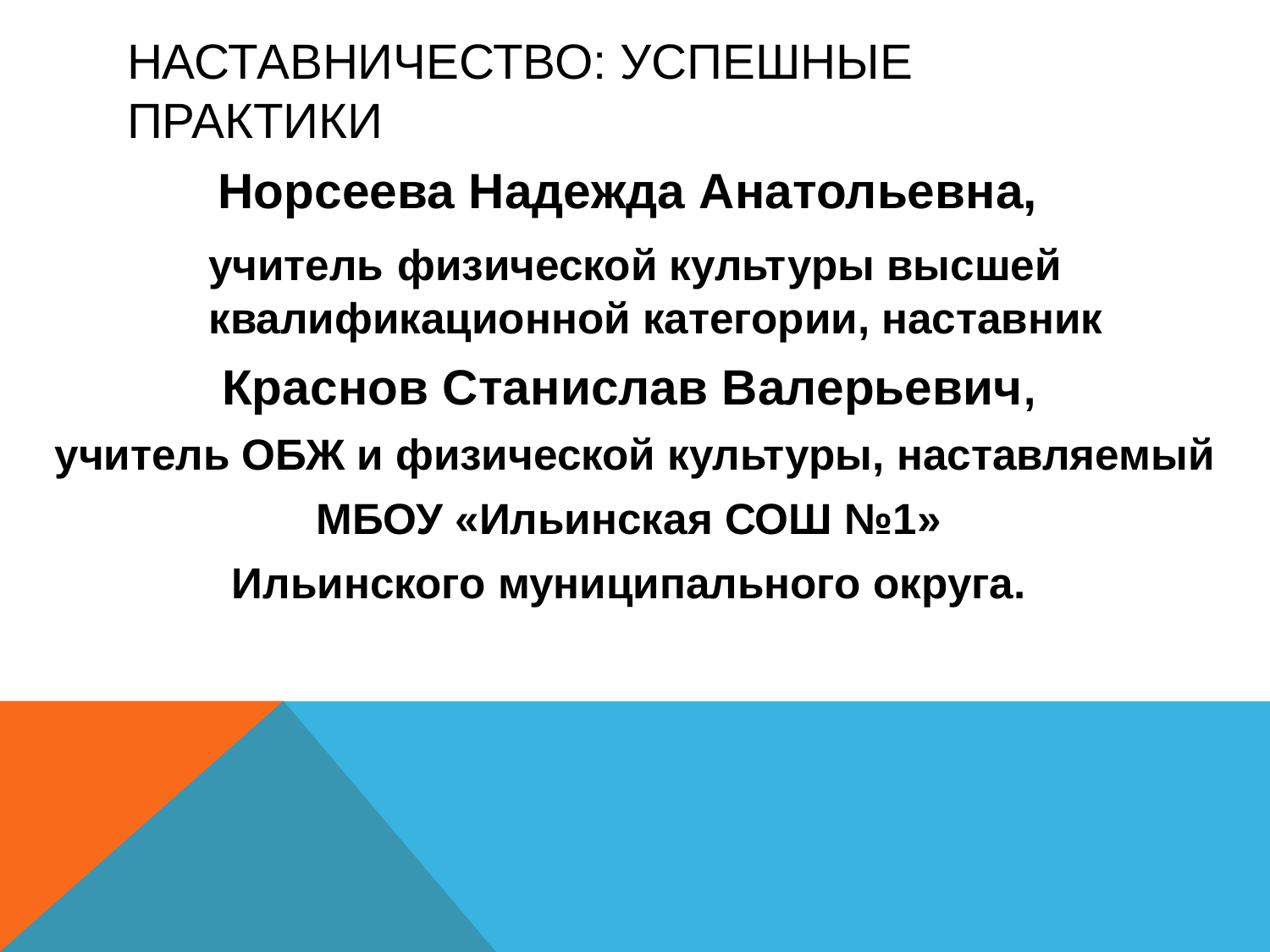

# Наставничество: успешные практики
Норсеева Надежда Анатольевна,
учитель физической культуры высшей квалификационной категории, наставник
Краснов Станислав Валерьевич,
учитель ОБЖ и физической культуры, наставляемый
МБОУ «Ильинская СОШ №1»
Ильинского муниципального округа.